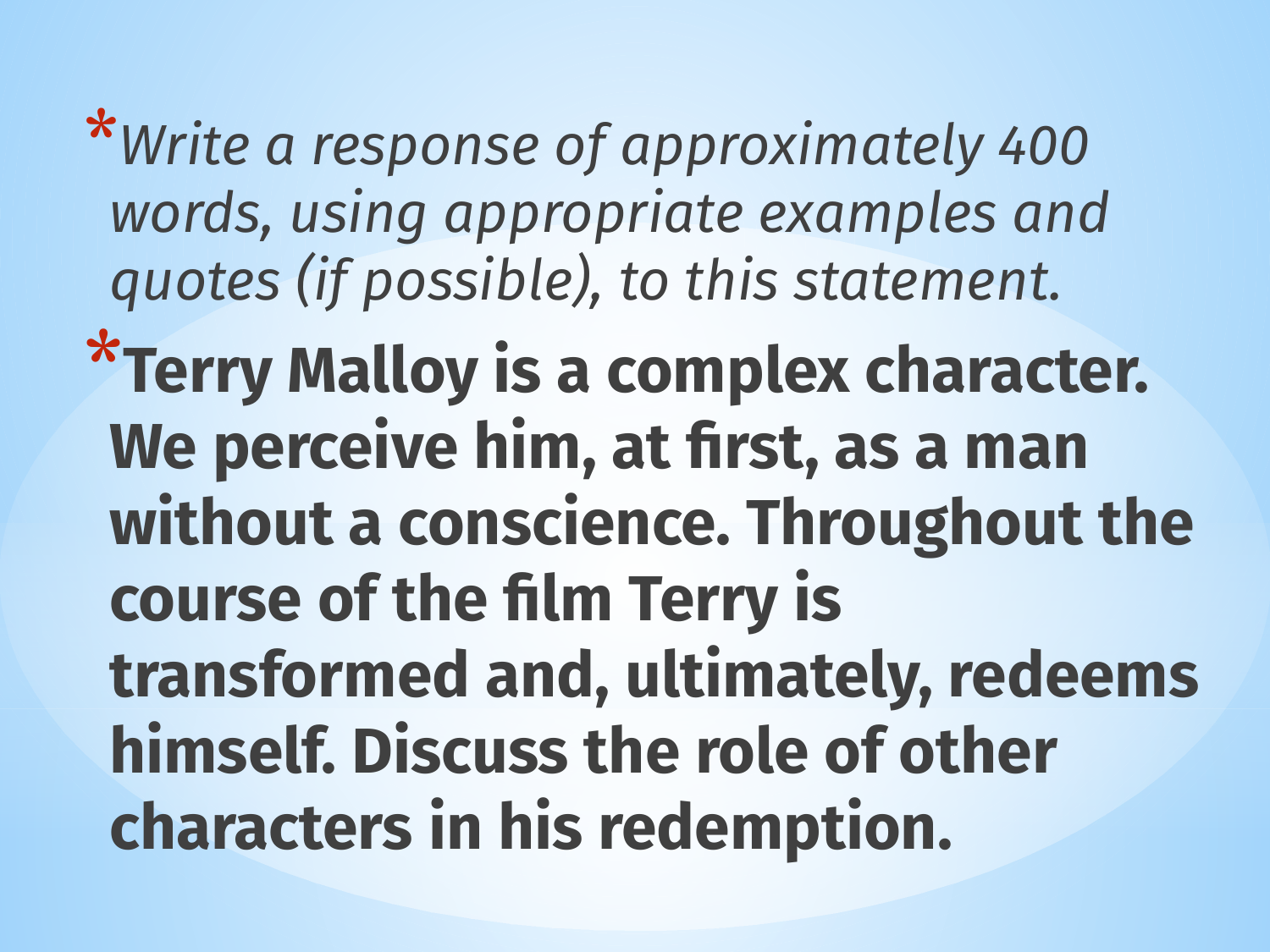

Write a response of approximately 400 words, using appropriate examples and quotes (if possible), to this statement.
Terry Malloy is a complex character. We perceive him, at first, as a man without a conscience. Throughout the course of the film Terry is transformed and, ultimately, redeems himself. Discuss the role of other characters in his redemption.
#